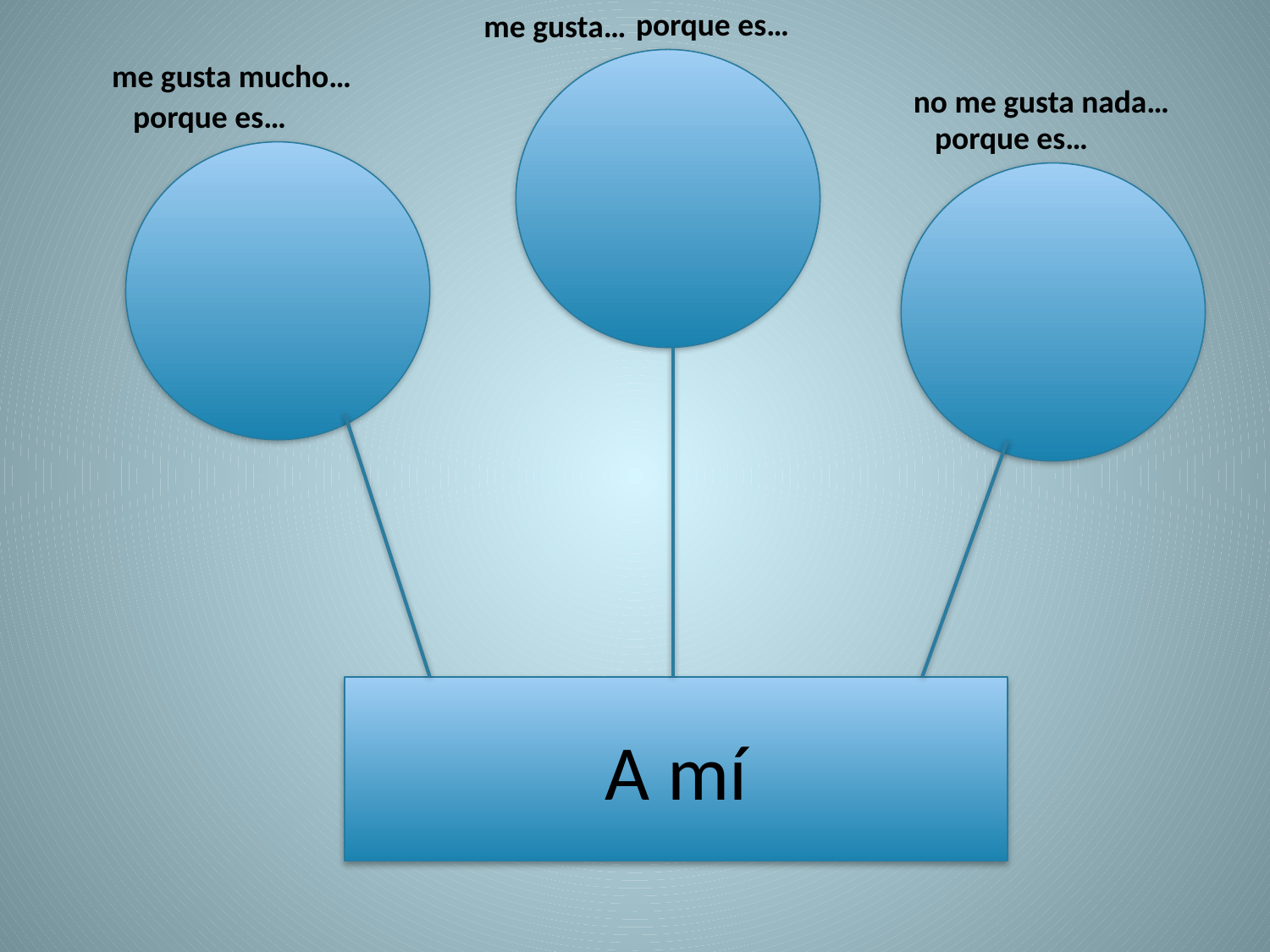

me gusta…
porque es…
me gusta mucho…

no me gusta nada…
porque es…
porque es…

A mí